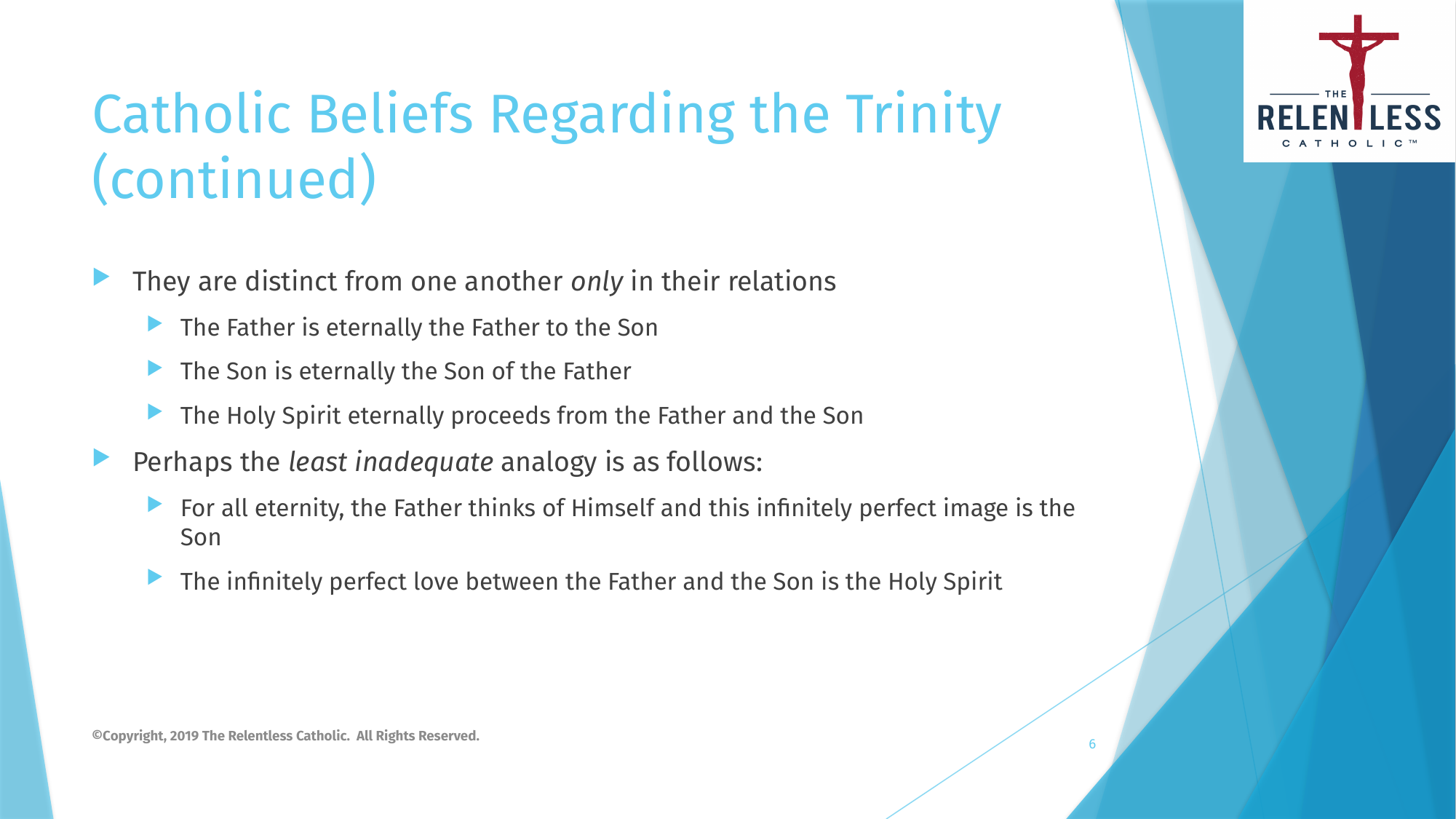

# Catholic Beliefs Regarding the Trinity (continued)
They are distinct from one another only in their relations
The Father is eternally the Father to the Son
The Son is eternally the Son of the Father
The Holy Spirit eternally proceeds from the Father and the Son
Perhaps the least inadequate analogy is as follows:
For all eternity, the Father thinks of Himself and this infinitely perfect image is the Son
The infinitely perfect love between the Father and the Son is the Holy Spirit
©Copyright, 2019 The Relentless Catholic.  All Rights Reserved.

6